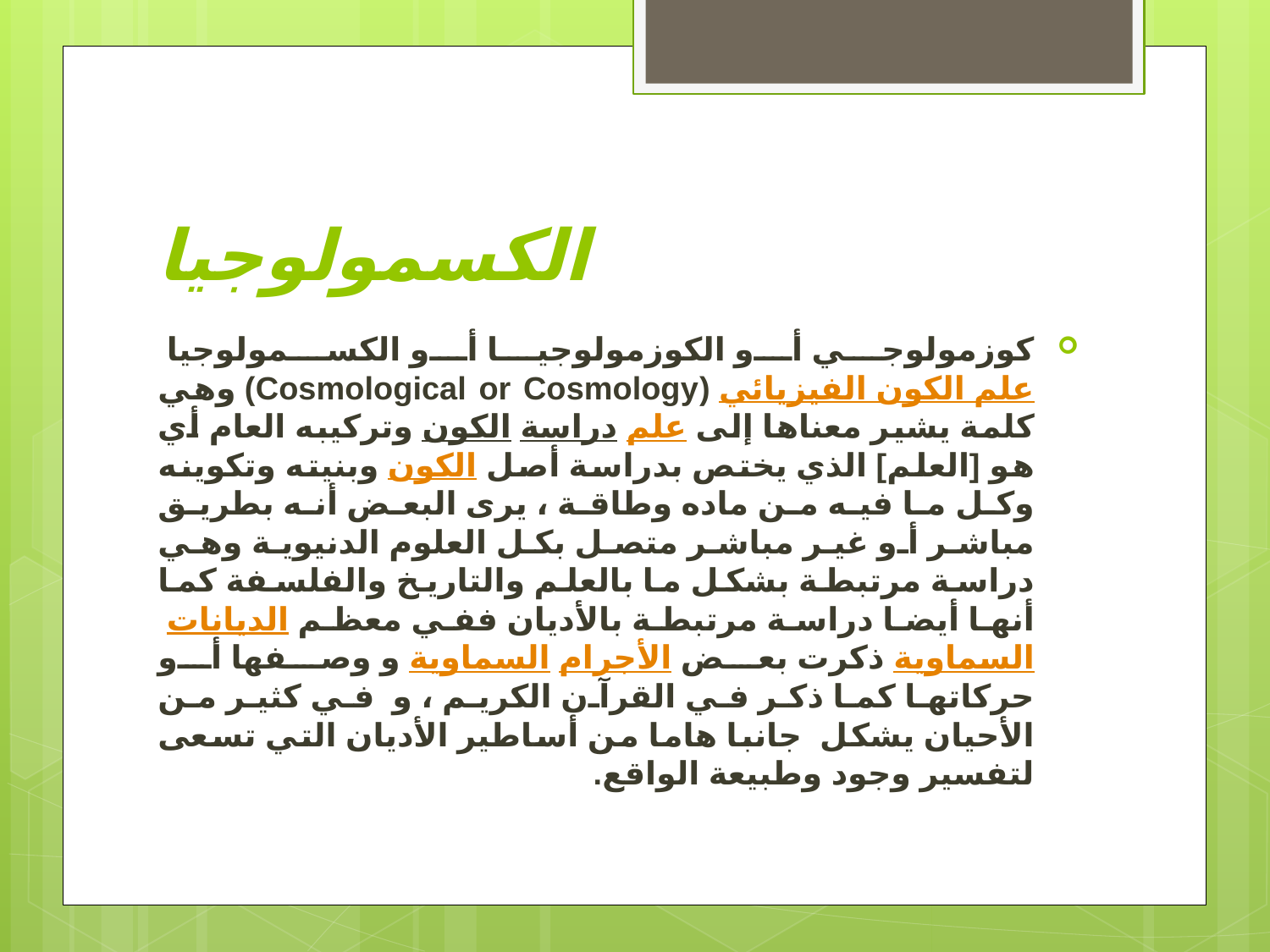

# الكسمولوجيا
كوزمولوجي أو الكوزمولوجيا أو الكسمولوجيا علم الكون الفيزيائي (Cosmological or Cosmology) وهي كلمة يشير معناها إلى علم دراسة الكون وتركيبه العام أي هو [العلم] الذي يختص بدراسة أصل الكون وبنيته وتكوينه وكل ما فيه من ماده وطاقة ، يرى البعض أنه بطريق مباشر أو غير مباشر متصل بكل العلوم الدنيوية وهي دراسة مرتبطة بشكل ما بالعلم والتاريخ والفلسفة كما أنها أيضا دراسة مرتبطة بالأديان ففي معظم الديانات السماوية ذكرت بعض الأجرام السماوية و وصفها أو حركاتها كما ذكر في القرآن الكريم ، و  في كثير من الأحيان يشكل  جانبا هاما من أساطير الأديان التي تسعى لتفسير وجود وطبيعة الواقع.